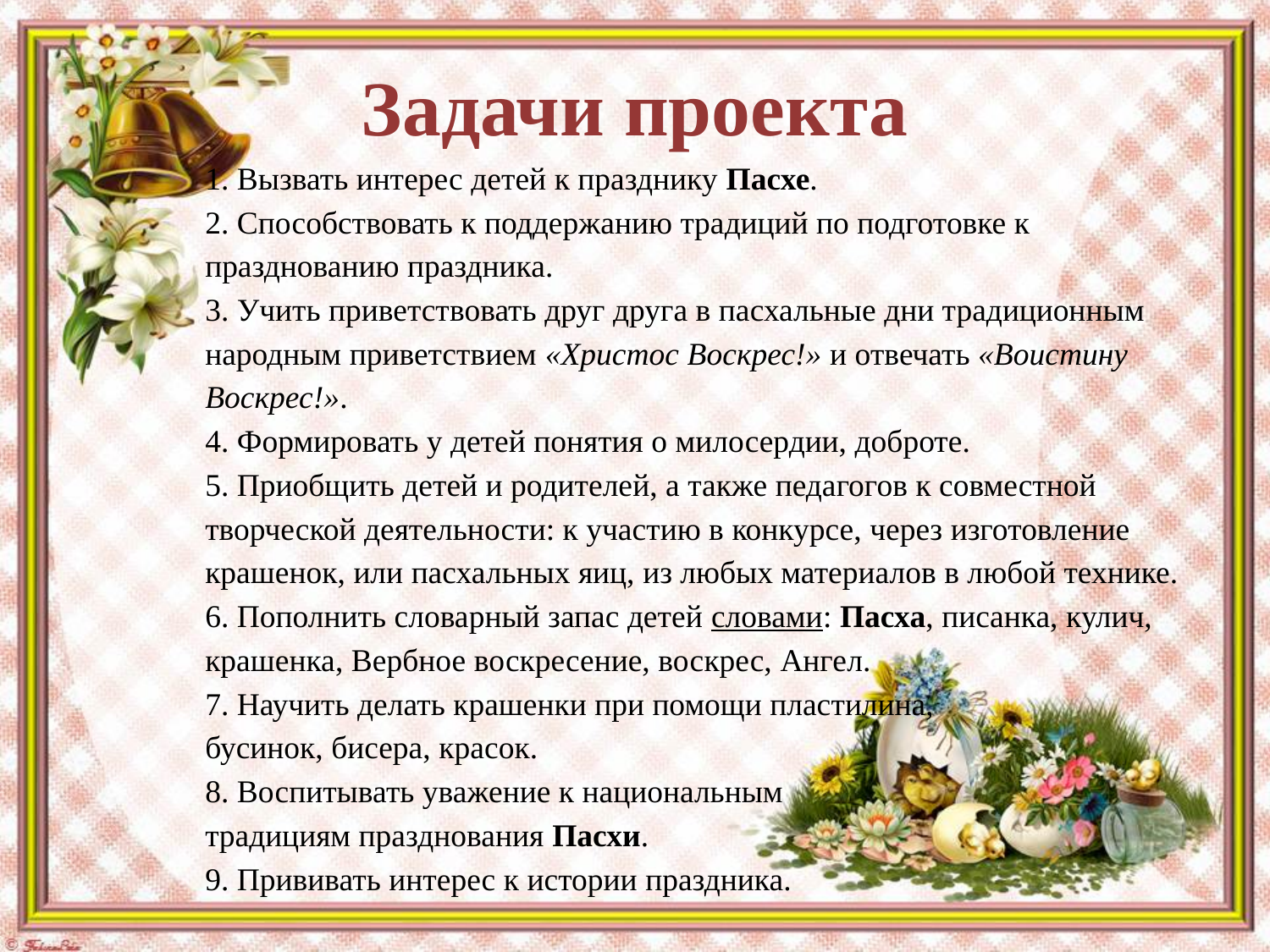

# Задачи проекта
1. Вызвать интерес детей к празднику Пасхе.
2. Способствовать к поддержанию традиций по подготовке к празднованию праздника.
3. Учить приветствовать друг друга в пасхальные дни традиционным народным приветствием «Христос Воскрес!» и отвечать «Воистину Воскрес!».
4. Формировать у детей понятия о милосердии, доброте.
5. Приобщить детей и родителей, а также педагогов к совместной творческой деятельности: к участию в конкурсе, через изготовление крашенок, или пасхальных яиц, из любых материалов в любой технике.
6. Пополнить словарный запас детей словами: Пасха, писанка, кулич, крашенка, Вербное воскресение, воскрес, Ангел.
7. Научить делать крашенки при помощи пластилина,
бусинок, бисера, красок.
8. Воспитывать уважение к национальным
традициям празднования Пасхи.
9. Прививать интерес к истории праздника.